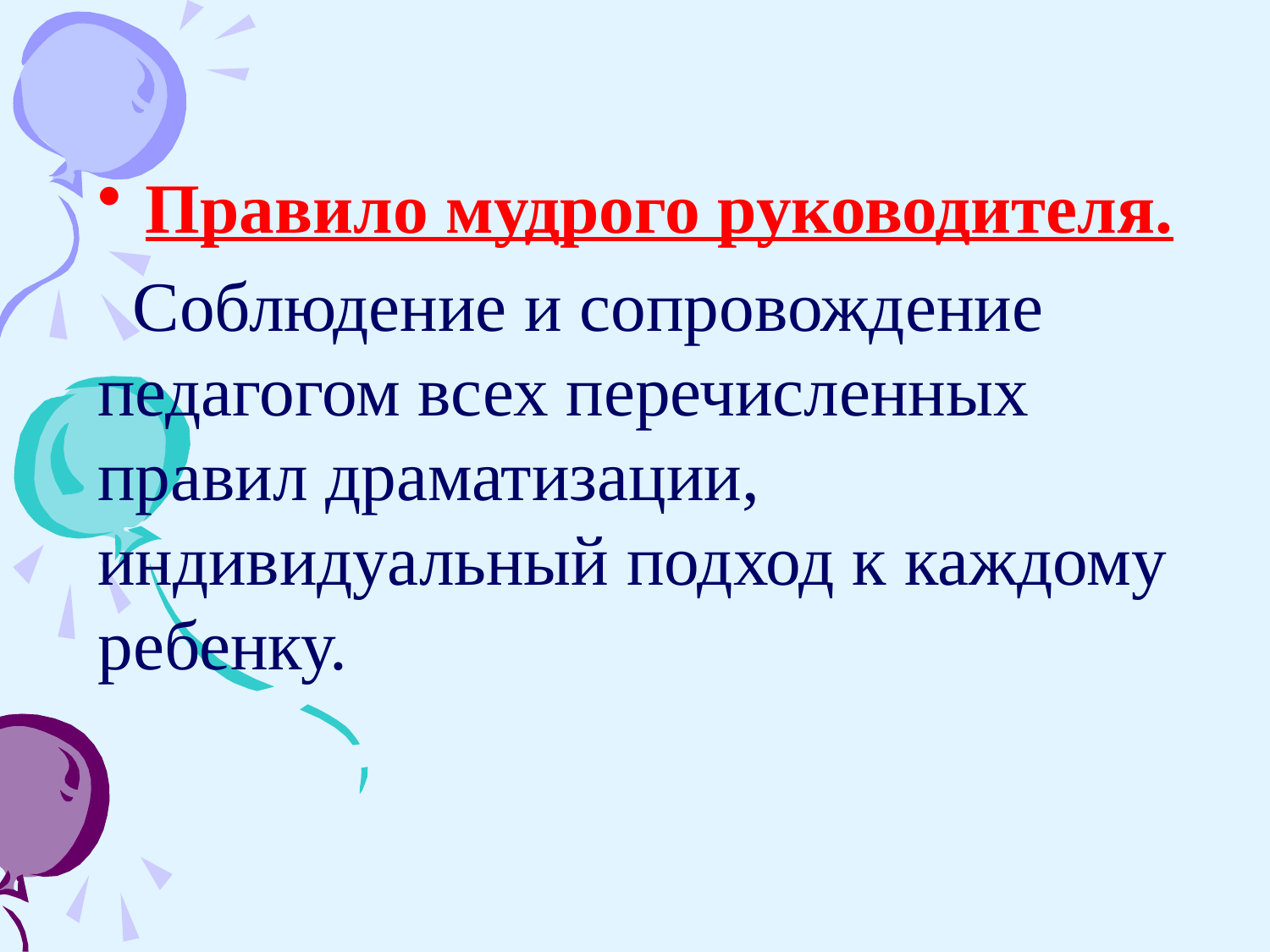

Правило мудрого руководителя.
  Соблюдение и сопровождение педагогом всех перечисленных правил драматизации, индивидуальный подход к каждому ребенку.